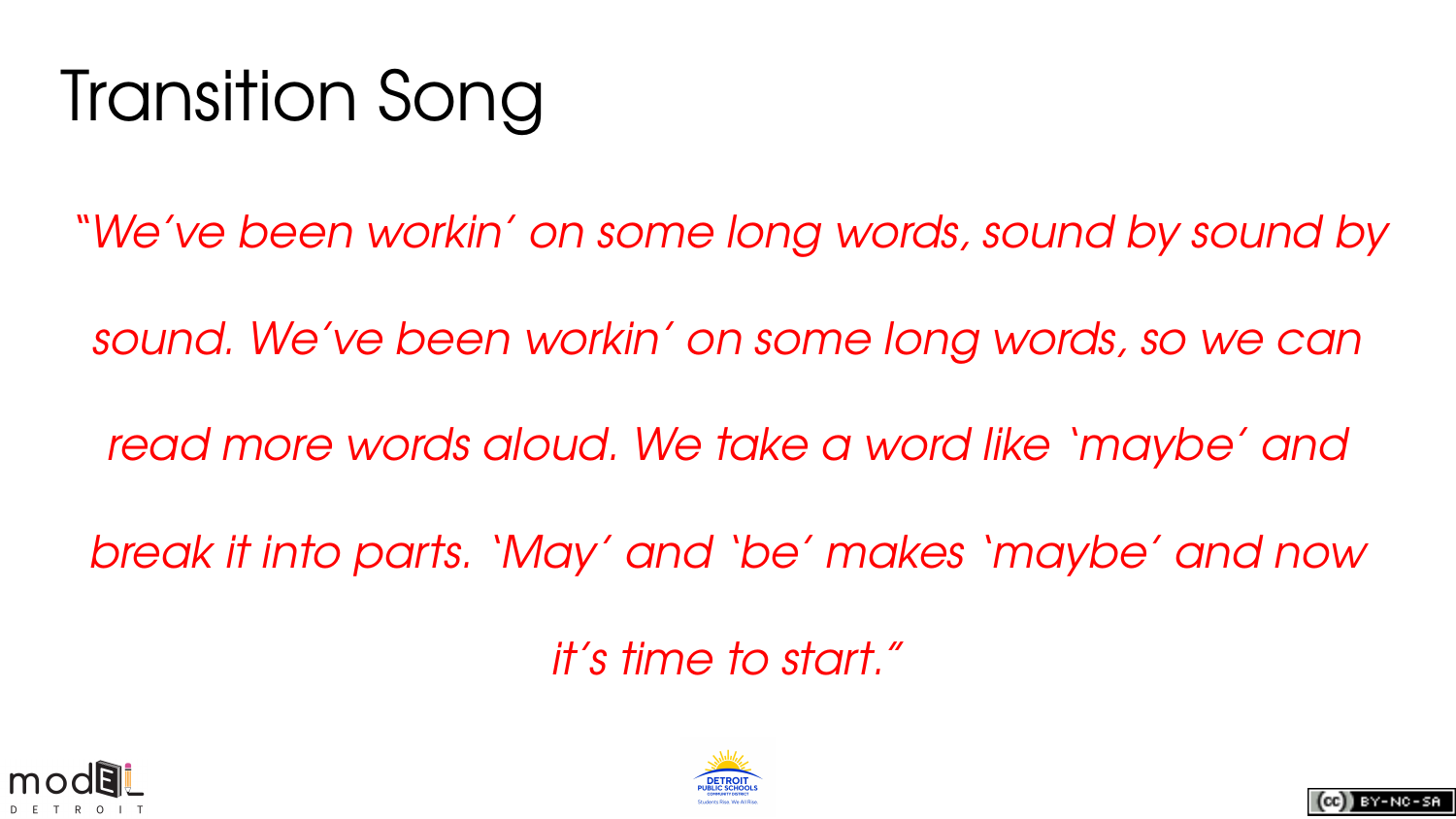

# Transition Song
“We’ve been workin’ on some long words, sound by sound by sound. We’ve been workin’ on some long words, so we can read more words aloud. We take a word like ‘maybe’ and break it into parts. ‘May’ and ‘be’ makes ‘maybe’ and now it’s time to start.”